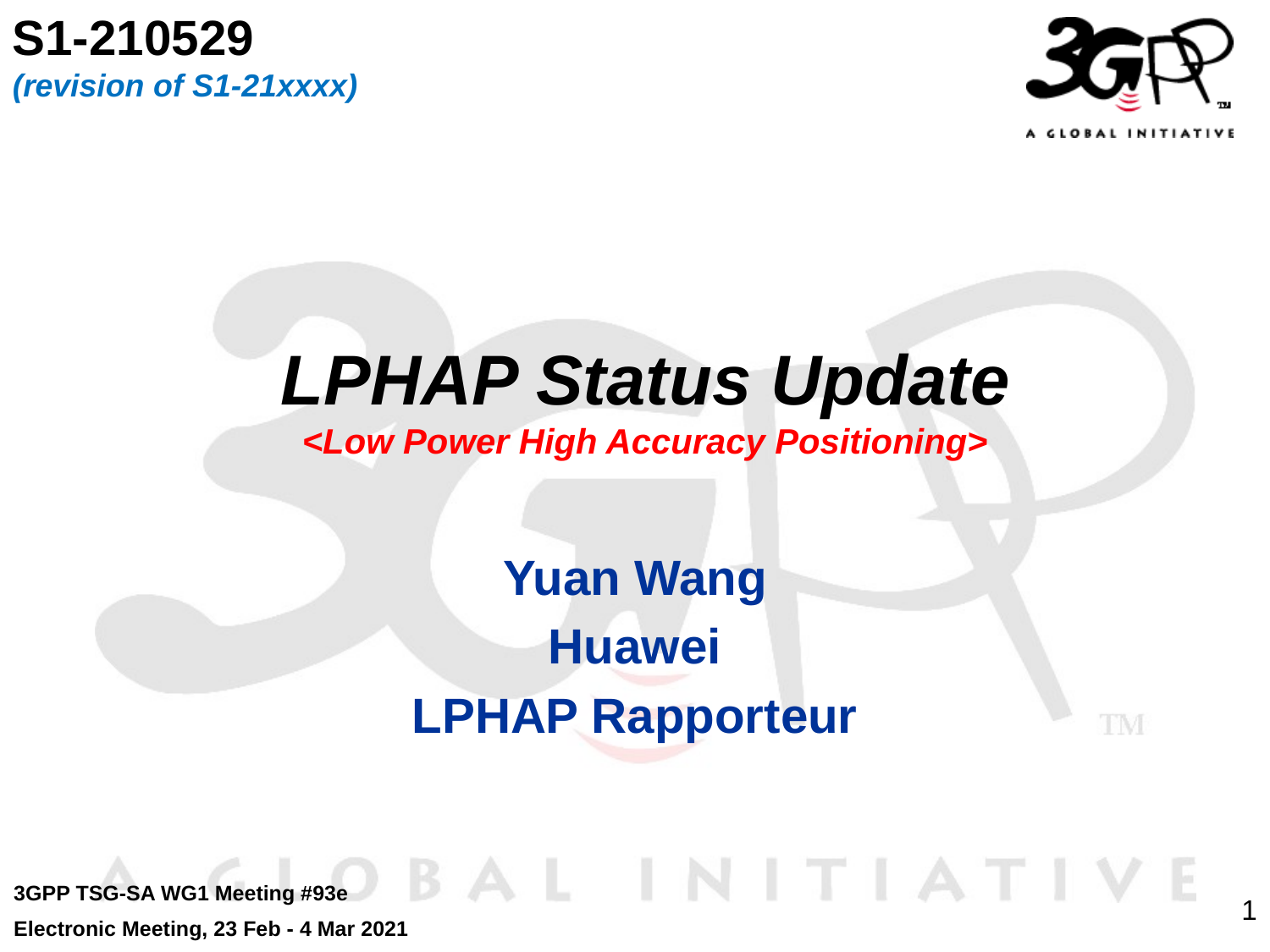

S1-210529
(revision of S1-21xxxx)
# LPHAP Status Update <Low Power High Accuracy Positioning>
Yuan Wang
Huawei
LPHAP Rapporteur
3GPP TSG-SA WG1 Meeting #93e
Electronic Meeting, 23 Feb - 4 Mar 2021
1